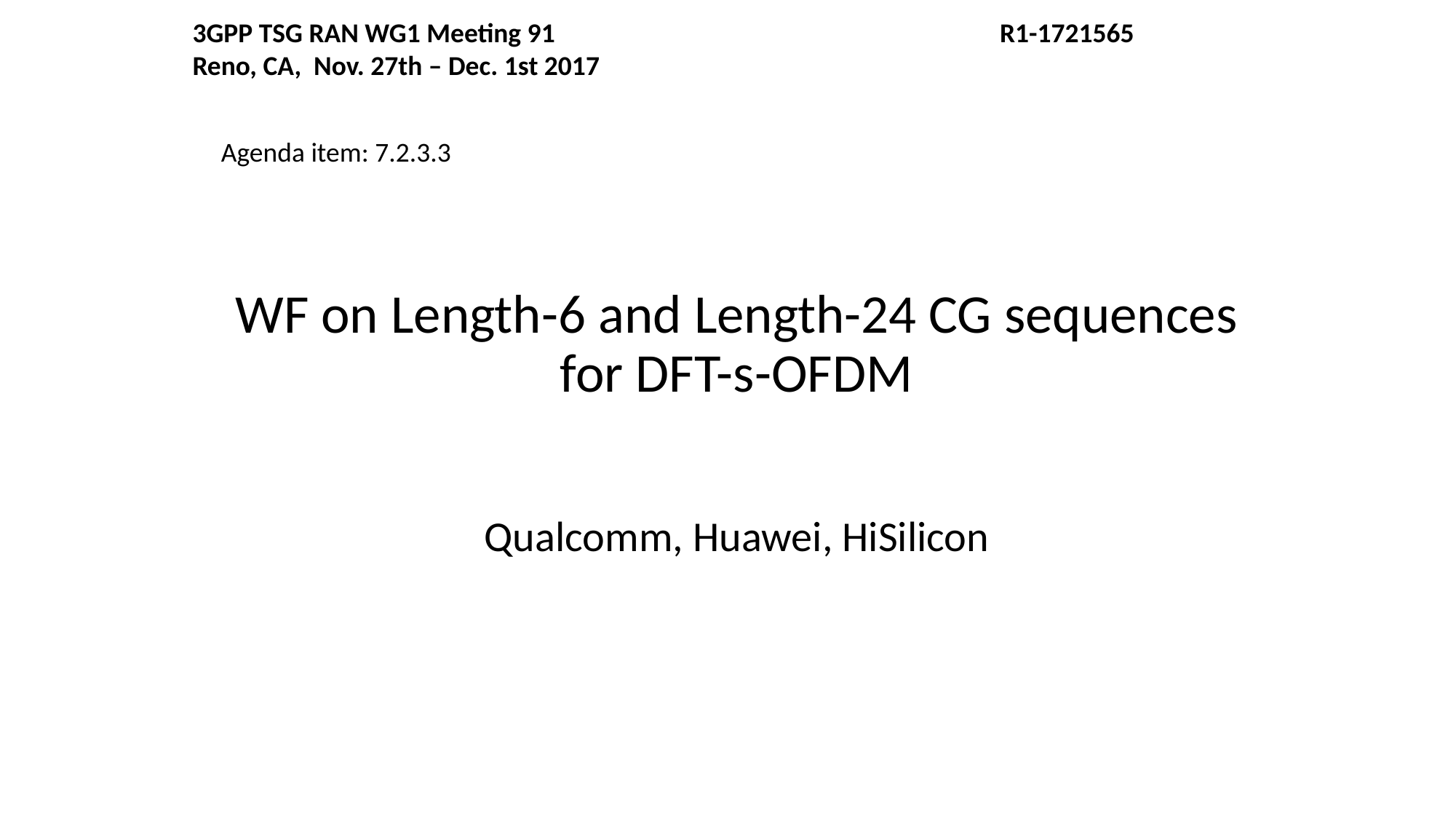

3GPP TSG RAN WG1 Meeting 91				       R1-1721565
Reno, CA,  Nov. 27th – Dec. 1st 2017
Agenda item: 7.2.3.3
# WF on Length-6 and Length-24 CG sequences for DFT-s-OFDM
Qualcomm, Huawei, HiSilicon